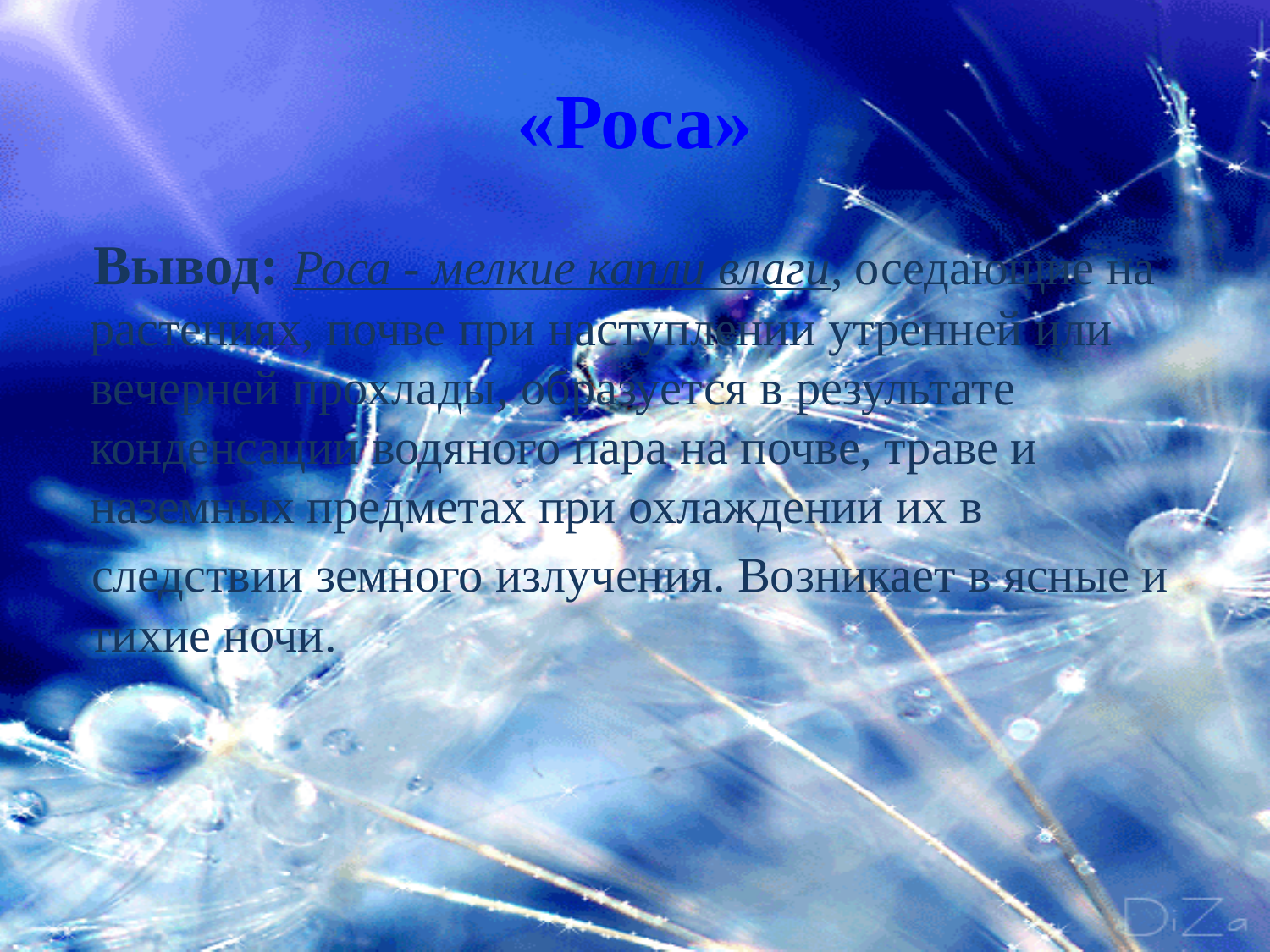

# «Роса»
    Вывод: Роса - мелкие капли влаги, оседающие на растениях, почве при наступлении утренней или вечерней прохлады, образуется в результате конденсации водяного пара на почве, траве и наземных предметах при охлаждении их в
    следствии земного излучения. Возникает в ясные и тихие ночи.